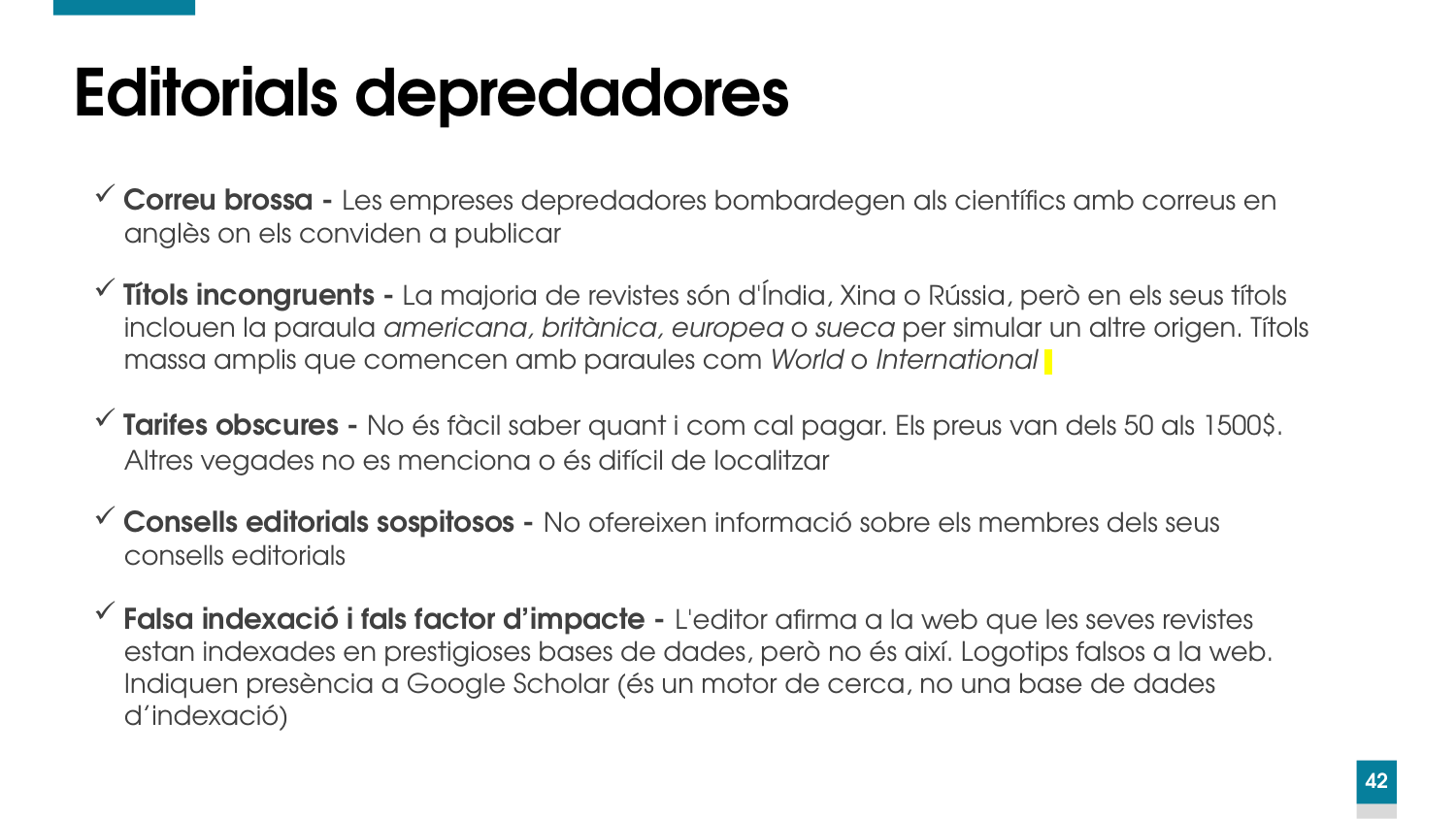

# Editorials depredadores
Correu brossa - Les empreses depredadores bombardegen als científics amb correus en anglès on els conviden a publicar
Títols incongruents - La majoria de revistes són d'Índia, Xina o Rússia, però en els seus títols inclouen la paraula americana, britànica, europea o sueca per simular un altre origen. Títols massa amplis que comencen amb paraules com World o International
Tarifes obscures - No és fàcil saber quant i com cal pagar. Els preus van dels 50 als 1500$. Altres vegades no es menciona o és difícil de localitzar
Consells editorials sospitosos - No ofereixen informació sobre els membres dels seus consells editorials
Falsa indexació i fals factor d’impacte - L'editor afirma a la web que les seves revistes estan indexades en prestigioses bases de dades, però no és així. Logotips falsos a la web. Indiquen presència a Google Scholar (és un motor de cerca, no una base de dades d’indexació)